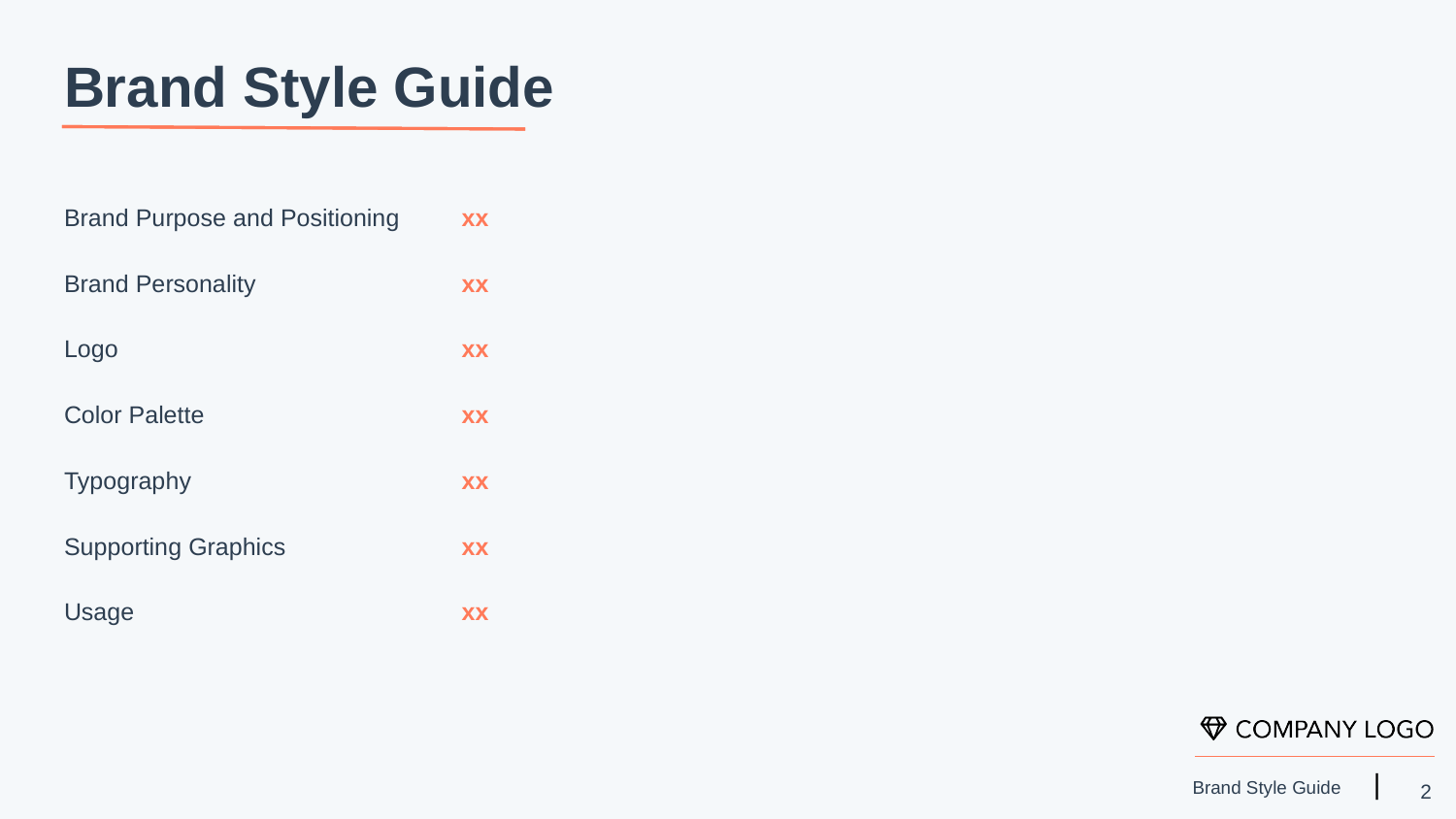

# Brand Style Guide
Brand Purpose and Positioning
Brand Personality
Logo
Color Palette
Typography
Supporting Graphics
Usage

xx
xx
xx
xx
xx
xx
xx

2